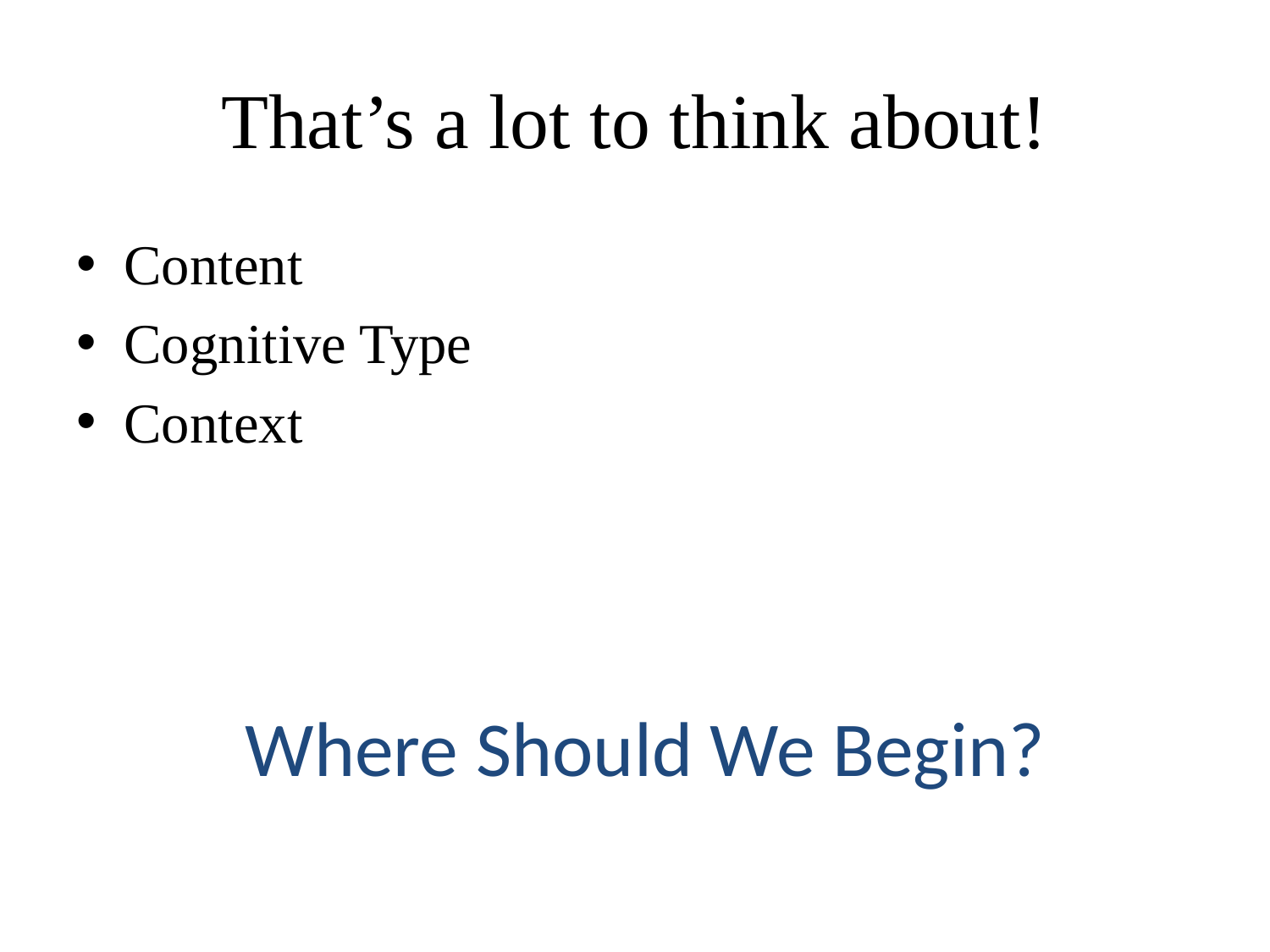

# That’s a lot to think about!
Content
Cognitive Type
Context
Where Should We Begin?